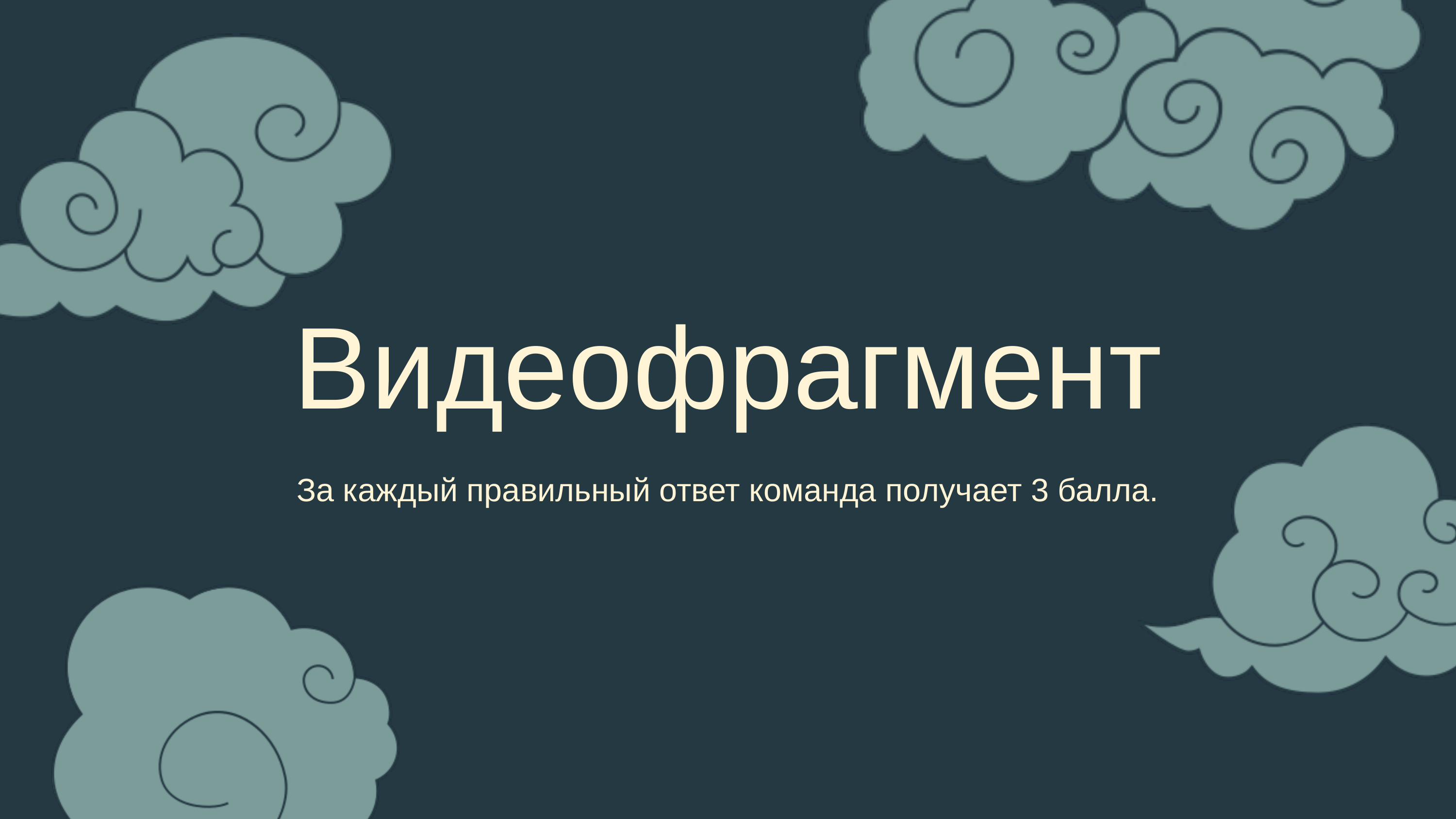

Видеофрагмент

За каждый правильный ответ команда получает 3 балла.